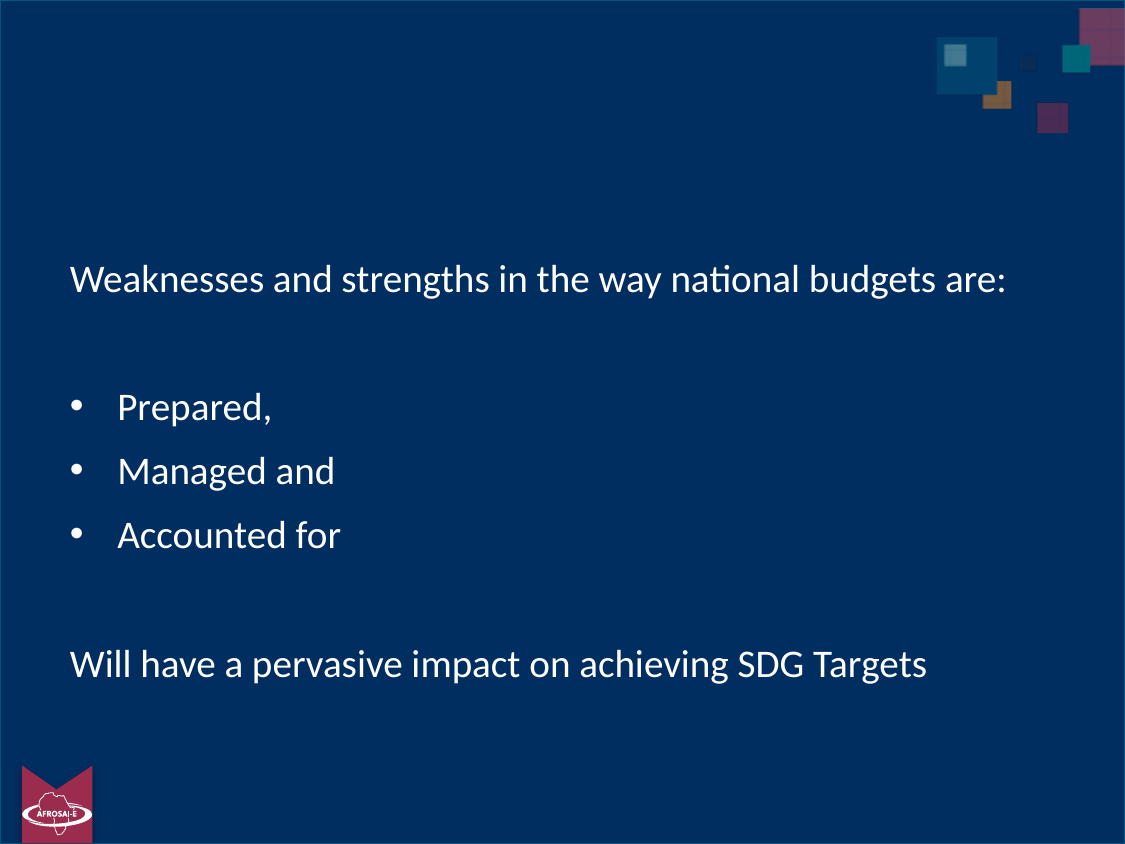

Weaknesses and strengths in the way national budgets are:

Prepared,
Managed and
Accounted for

Will have a pervasive impact on achieving SDG Targets